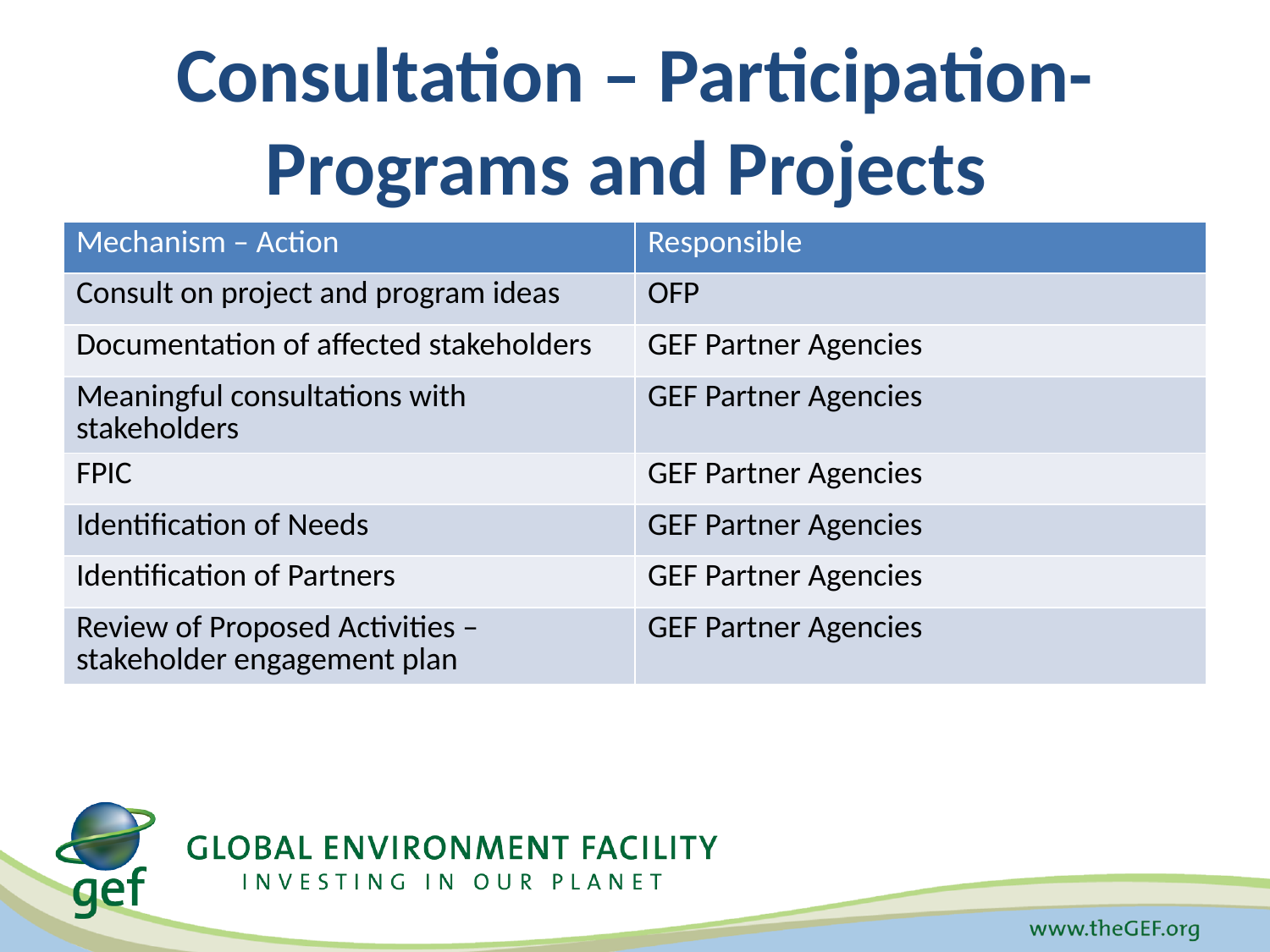

# Consultation – Participation- Programs and Projects
| Mechanism – Action | Responsible |
| --- | --- |
| Consult on project and program ideas | OFP |
| Documentation of affected stakeholders | GEF Partner Agencies |
| Meaningful consultations with stakeholders | GEF Partner Agencies |
| FPIC | GEF Partner Agencies |
| Identification of Needs | GEF Partner Agencies |
| Identification of Partners | GEF Partner Agencies |
| Review of Proposed Activities – stakeholder engagement plan | GEF Partner Agencies |